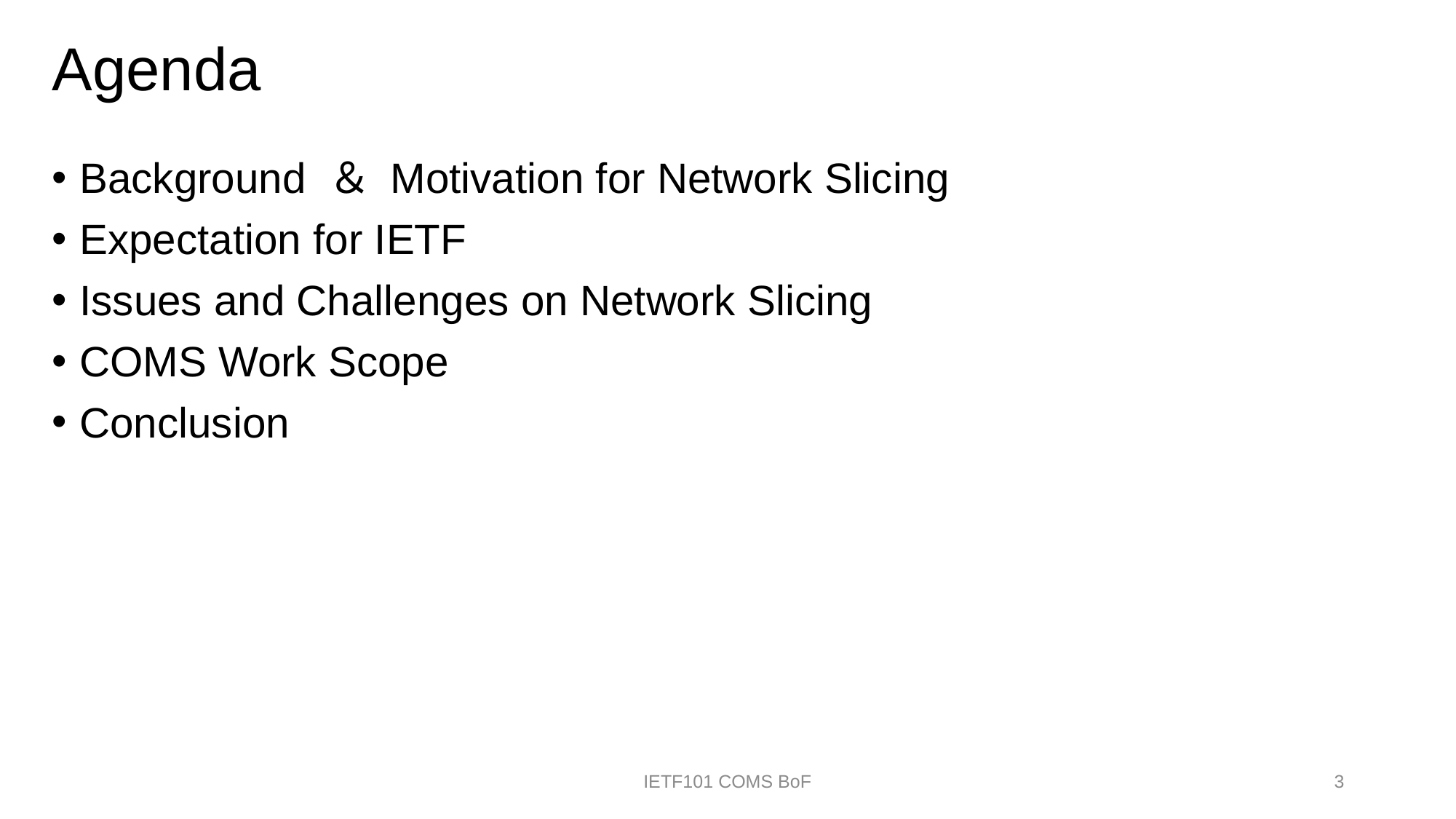

# Agenda
Background ＆ Motivation for Network Slicing
Expectation for IETF
Issues and Challenges on Network Slicing
COMS Work Scope
Conclusion
IETF101 COMS BoF
3